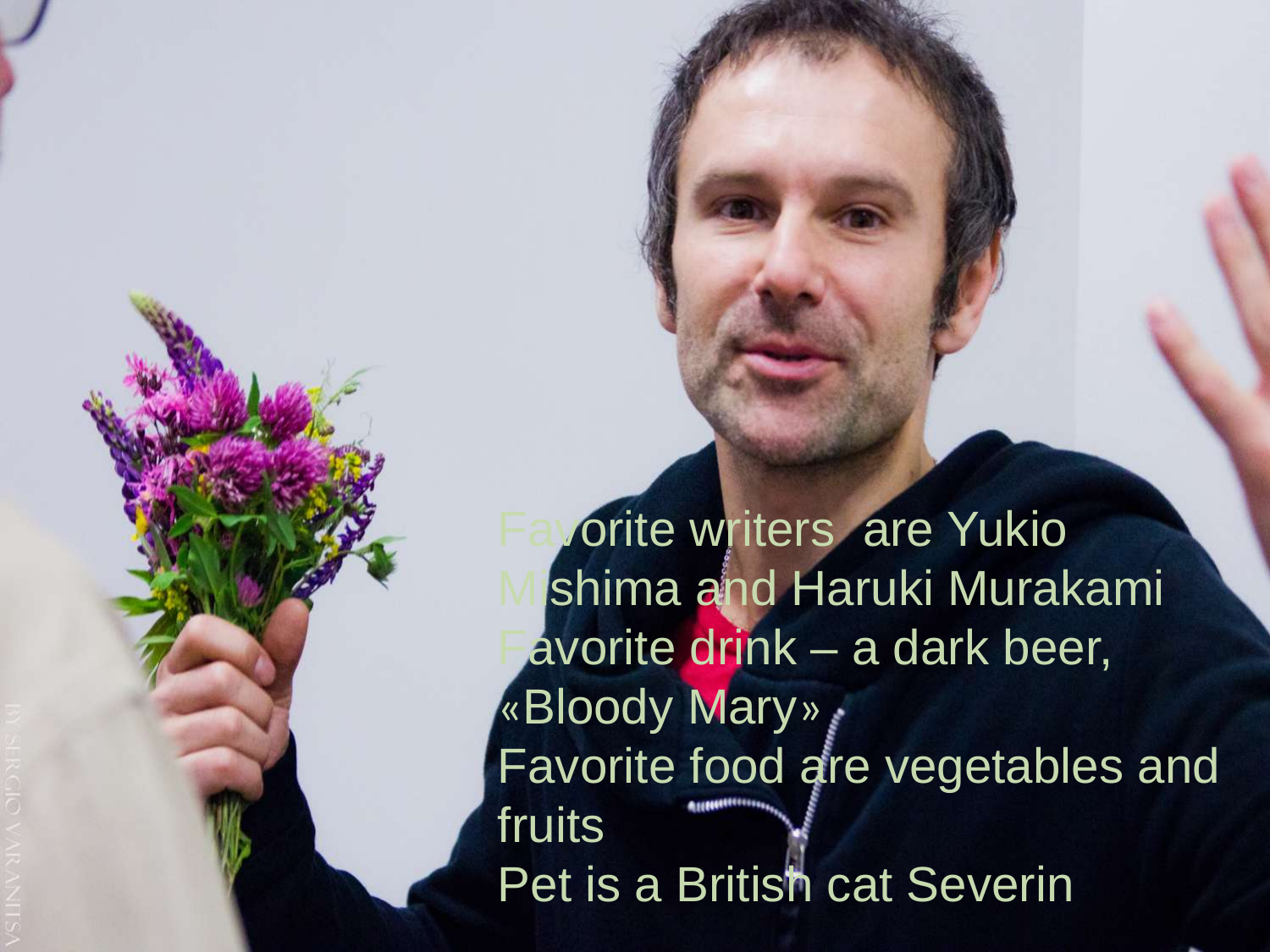

# Favorite writers  are Yukio Mishima and Haruki Murakami Favorite drink – a dark beer, «Bloody Mary» Favorite food are vegetables and fruits Pet is a British cat Severin